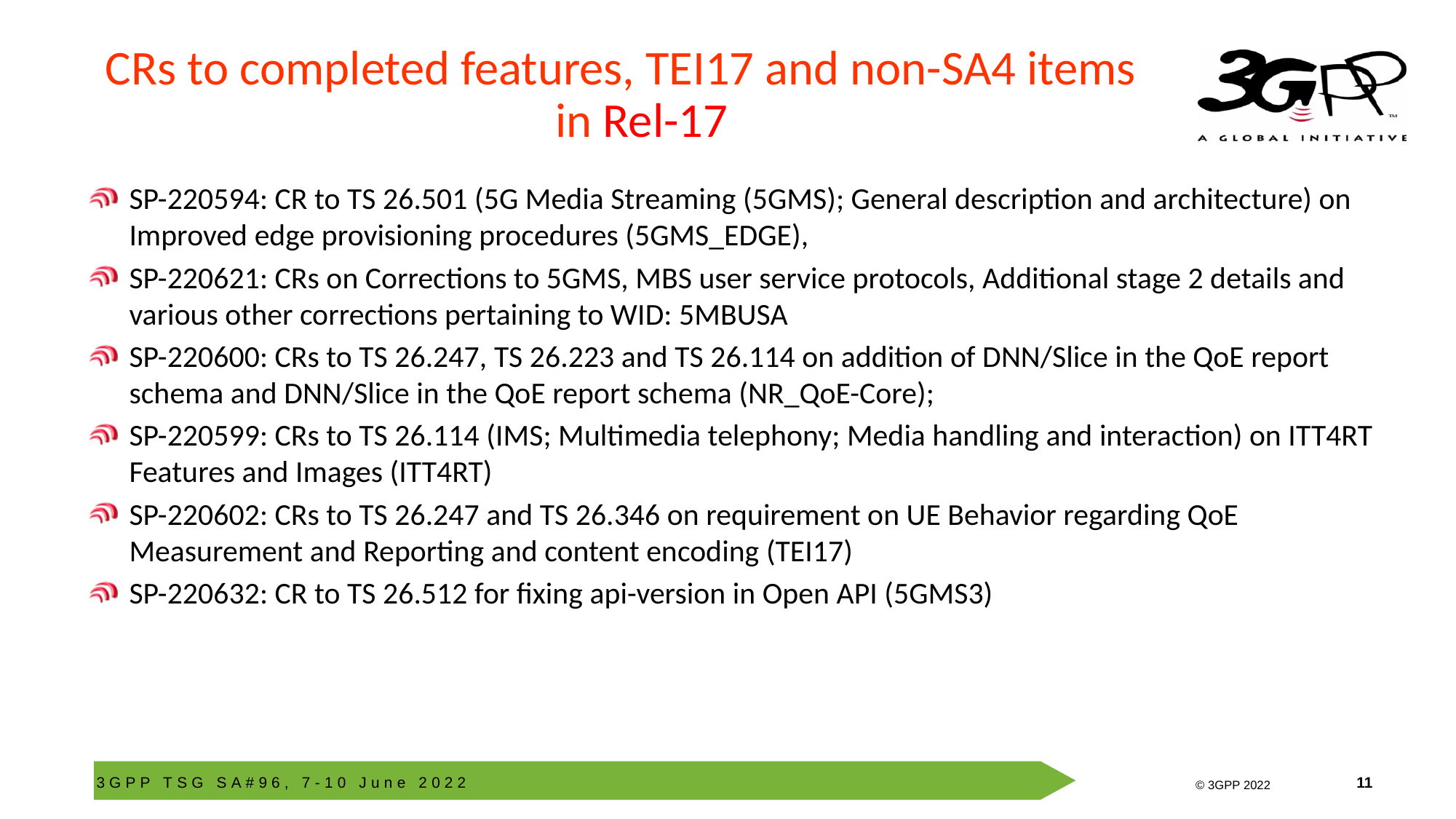

# CRs to completed features, TEI17 and non-SA4 items in Rel-17
SP-220594: CR to TS 26.501 (5G Media Streaming (5GMS); General description and architecture) on Improved edge provisioning procedures (5GMS_EDGE),
SP-220621: CRs on Corrections to 5GMS, MBS user service protocols, Additional stage 2 details and various other corrections pertaining to WID: 5MBUSA
SP-220600: CRs to TS 26.247, TS 26.223 and TS 26.114 on addition of DNN/Slice in the QoE report schema and DNN/Slice in the QoE report schema (NR_QoE-Core);
SP-220599: CRs to TS 26.114 (IMS; Multimedia telephony; Media handling and interaction) on ITT4RT Features and Images (ITT4RT)
SP-220602: CRs to TS 26.247 and TS 26.346 on requirement on UE Behavior regarding QoE Measurement and Reporting and content encoding (TEI17)
SP-220632: CR to TS 26.512 for fixing api-version in Open API (5GMS3)